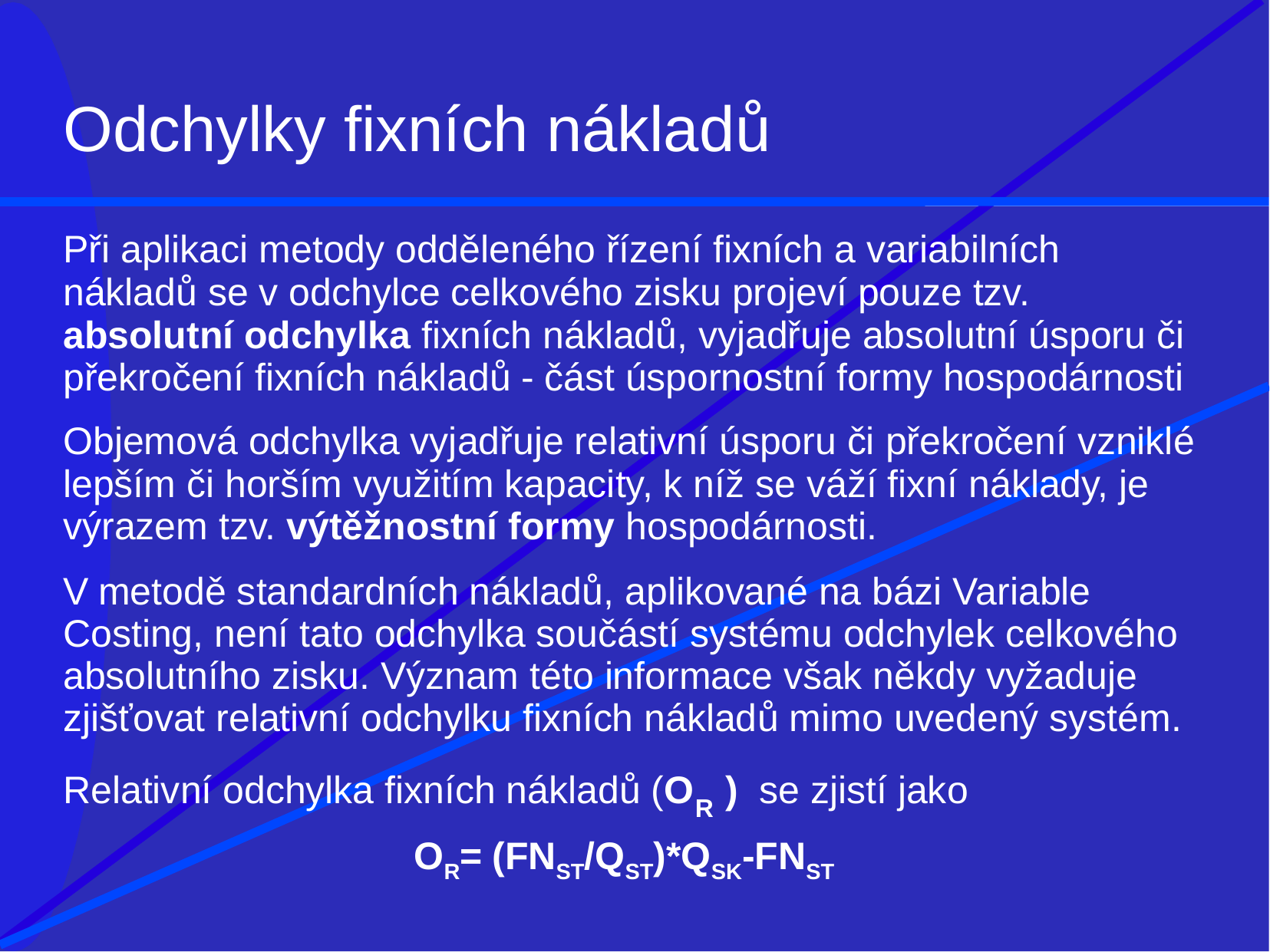

# Odchylky fixních nákladů
Při aplikaci metody odděleného řízení fixních a variabilních nákladů se v odchylce celkového zisku projeví pouze tzv. absolutní odchylka fixních nákladů, vyjadřuje absolutní úsporu či překročení fixních nákladů - část úspornostní formy hospodárnosti
Objemová odchylka vyjadřuje relativní úsporu či překročení vzniklé lepším či horším využitím kapacity, k níž se váží fixní náklady, je výrazem tzv. výtěžnostní formy hospodárnosti.
V metodě standardních nákladů, aplikované na bázi Variable Costing, není tato odchylka součástí systému odchylek celkového absolutního zisku. Význam této informace však někdy vyžaduje zjišťovat relativní odchylku fixních nákladů mimo uvedený systém.
Relativní odchylka fixních nákladů (O	)	se zjistí jako
R
OR= (FNST/QST)*QSK-FNST